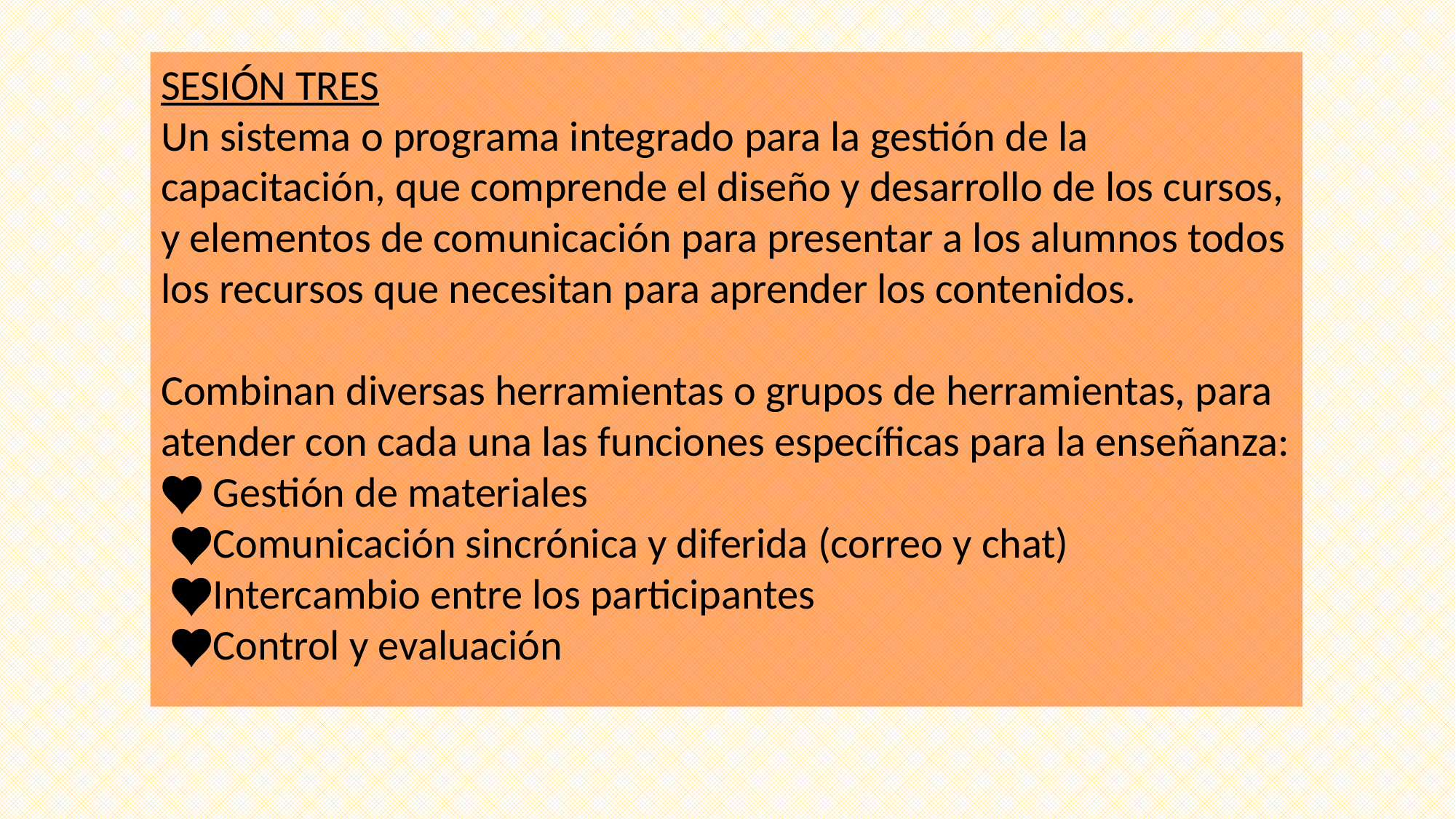

SESIÓN TRES
Un sistema o programa integrado para la gestión de la capacitación, que comprende el diseño y desarrollo de los cursos, y elementos de comunicación para presentar a los alumnos todos los recursos que necesitan para aprender los contenidos.

Combinan diversas herramientas o grupos de herramientas, para atender con cada una las funciones específicas para la enseñanza:
♥ Gestión de materiales
 ♥Comunicación sincrónica y diferida (correo y chat)
 ♥Intercambio entre los participantes
 ♥Control y evaluación